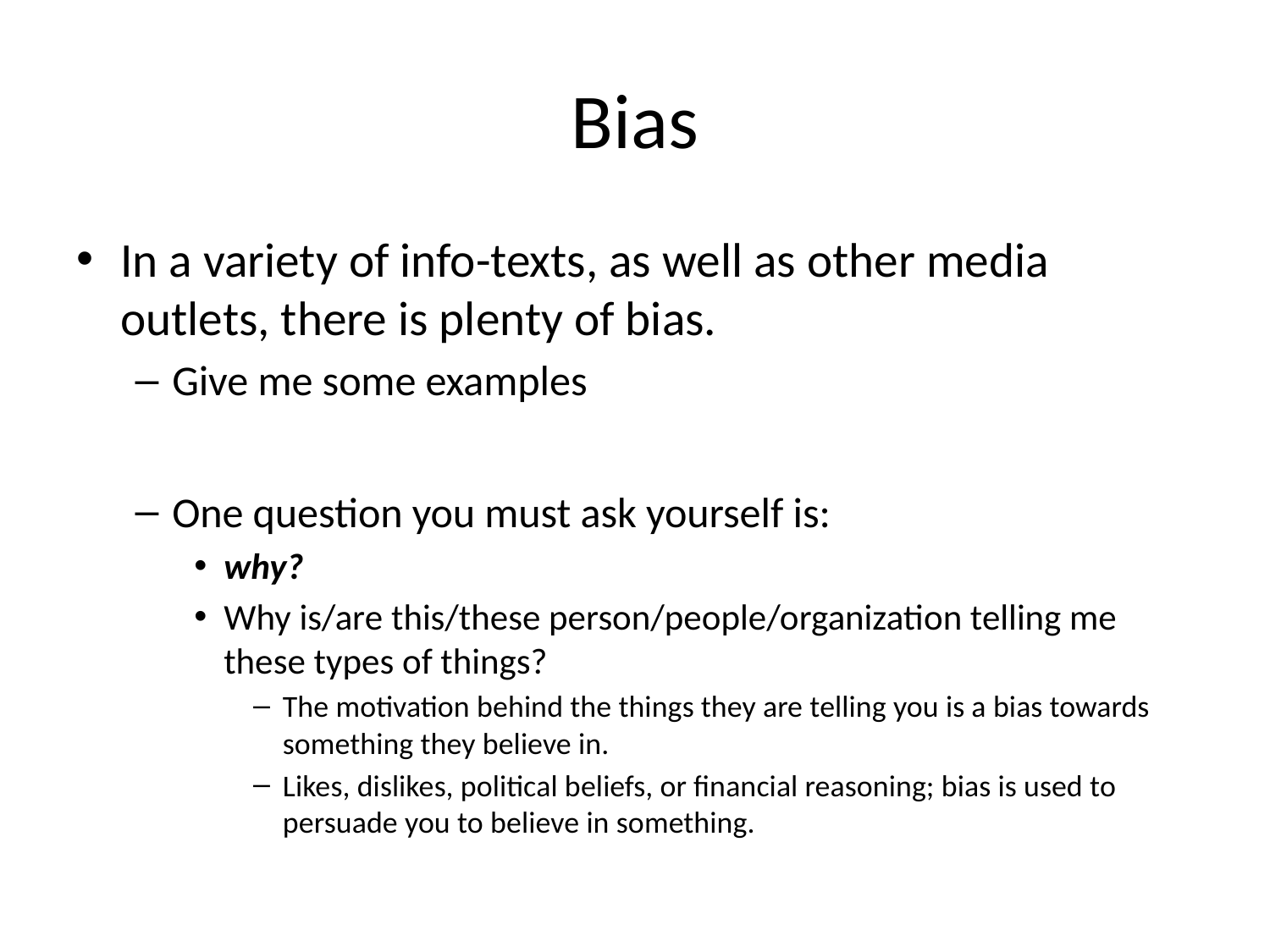

# Bias
In a variety of info-texts, as well as other media outlets, there is plenty of bias.
Give me some examples

One question you must ask yourself is:
why?
Why is/are this/these person/people/organization telling me these types of things?
The motivation behind the things they are telling you is a bias towards something they believe in.
Likes, dislikes, political beliefs, or financial reasoning; bias is used to persuade you to believe in something.